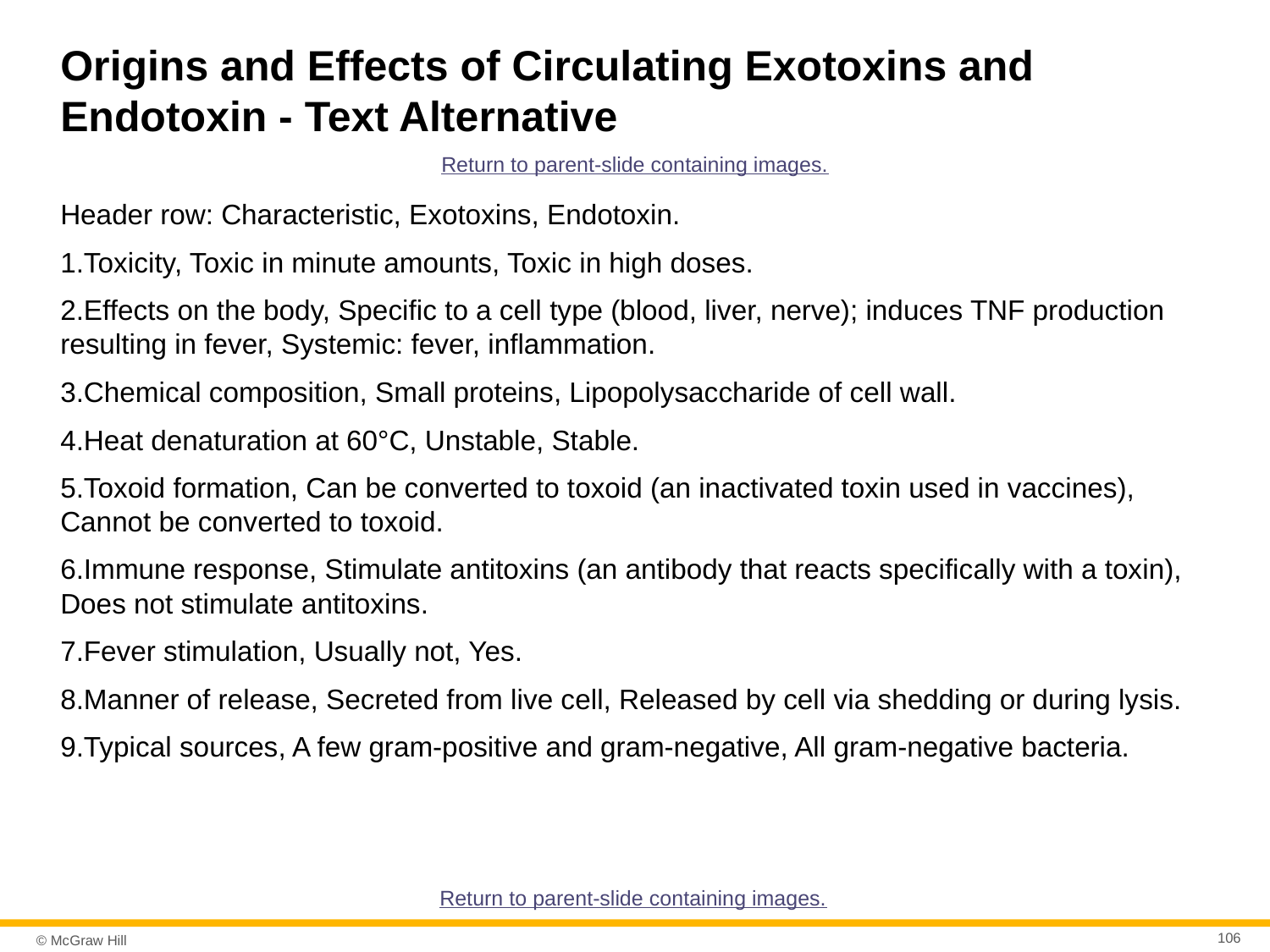

# Origins and Effects of Circulating Exotoxins and Endotoxin - Text Alternative
Return to parent-slide containing images.
Header row: Characteristic, Exotoxins, Endotoxin.
Toxicity, Toxic in minute amounts, Toxic in high doses.
Eff­ects on the body, Specific to a cell type (blood, liver, nerve); induces TNF production resulting in fever, Systemic: fever, inflammation.
Chemical composition, Small proteins, Lipopolysaccharide of cell wall.
Heat denaturation at 60°C, Unstable, Stable.
Toxoid formation, Can be converted to toxoid (an inactivated toxin used in vaccines), Cannot be converted to toxoid.
Immune response, Stimulate antitoxins (an antibody that reacts specifically with a toxin), Does not stimulate antitoxins.
Fever stimulation, Usually not, Yes.
Manner of release, Secreted from live cell, Released by cell via shedding or during lysis.
Typical sources, A few gram-positive and gram-negative, All gram-negative bacteria.
Return to parent-slide containing images.